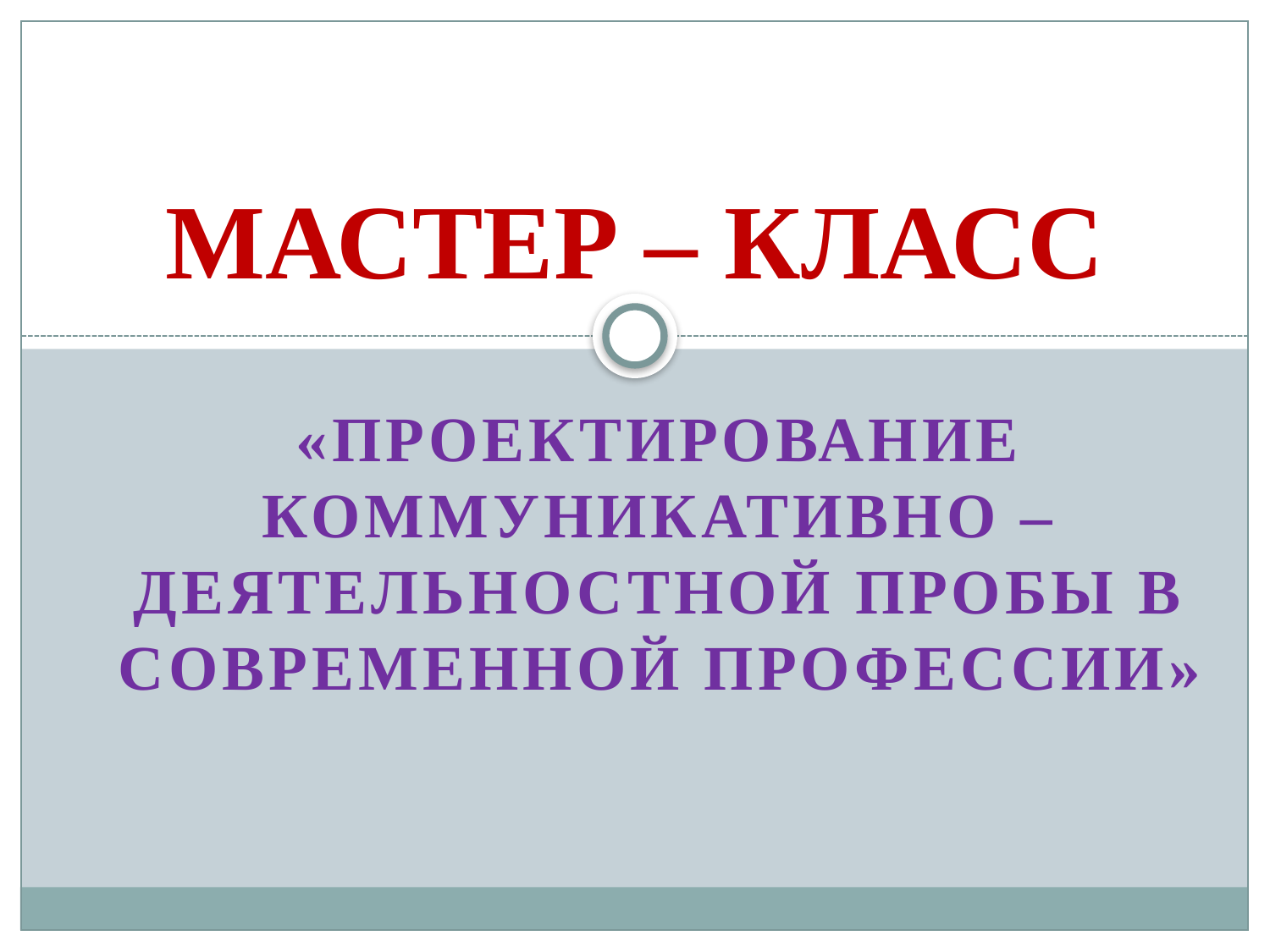

# МАСТЕР – КЛАСС
«Проектирование коммуникативно –деятельностной пробы в современной профессии»